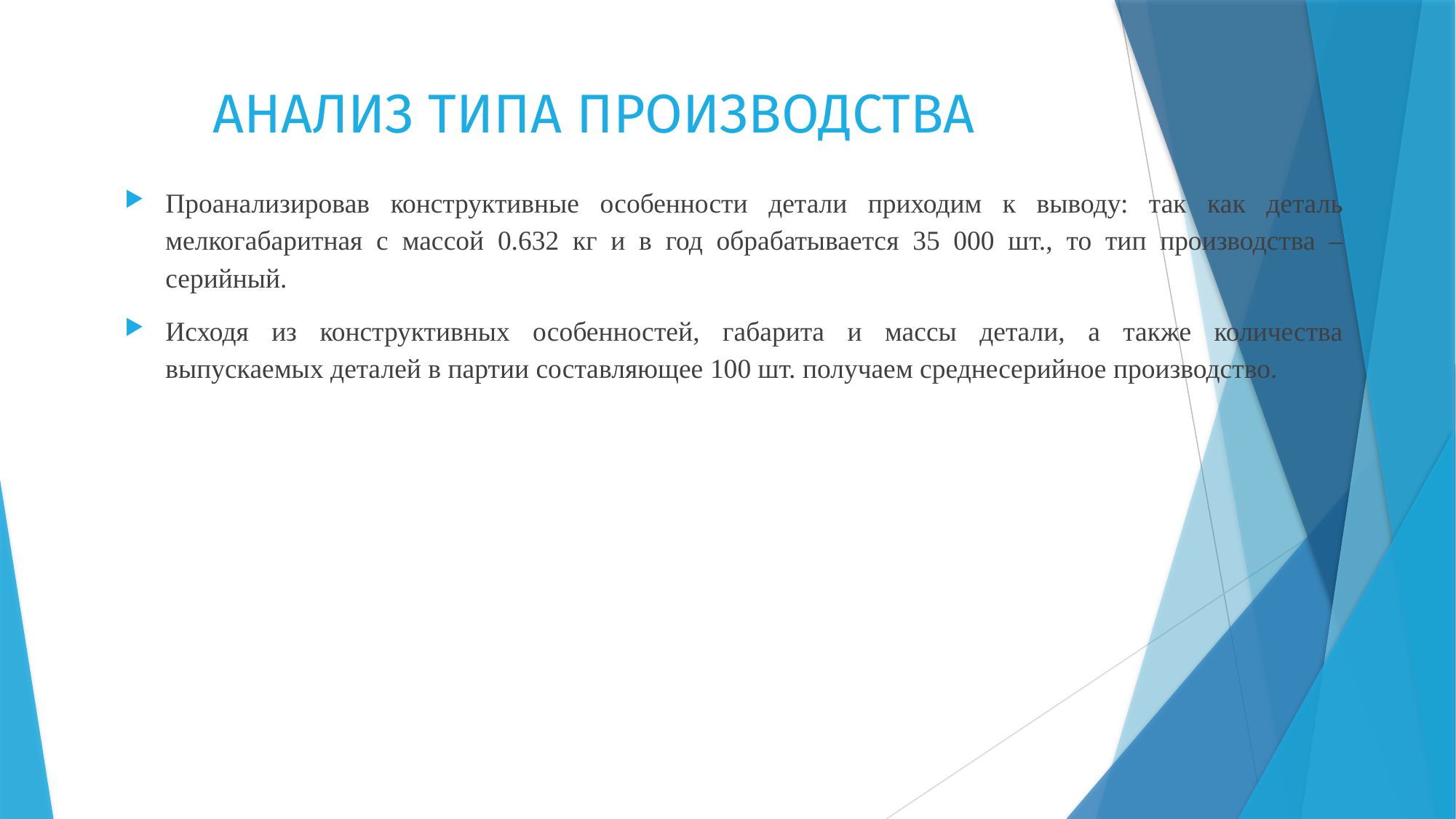

# АНАЛИЗ ТИПА ПРОИЗВОДСТВА
Проанализировав конструктивные особенности детали приходим к выводу: так как деталь мелкогабаритная с массой 0.632 кг и в год обрабатывается 35 000 шт., то тип производства – серийный.
Исходя из конструктивных особенностей, габарита и массы детали, а также количества выпускаемых деталей в партии составляющее 100 шт. получаем среднесерийное производство.